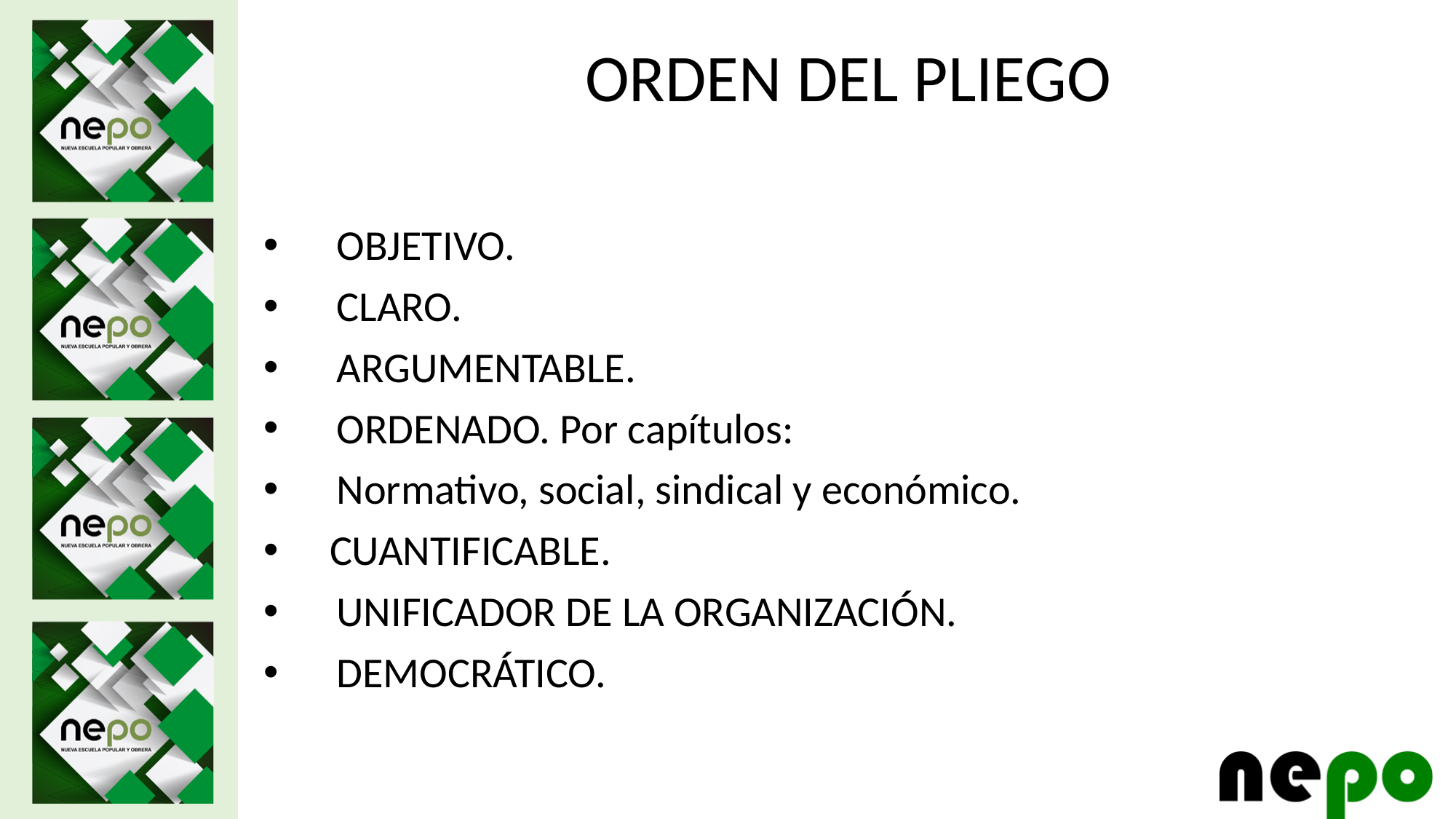

# ORDEN DEL PLIEGO
OBJETIVO.
CLARO.
ARGUMENTABLE.
ORDENADO. Por capítulos:
Normativo, social, sindical y económico.
    CUANTIFICABLE.
UNIFICADOR DE LA ORGANIZACIÓN.
DEMOCRÁTICO.